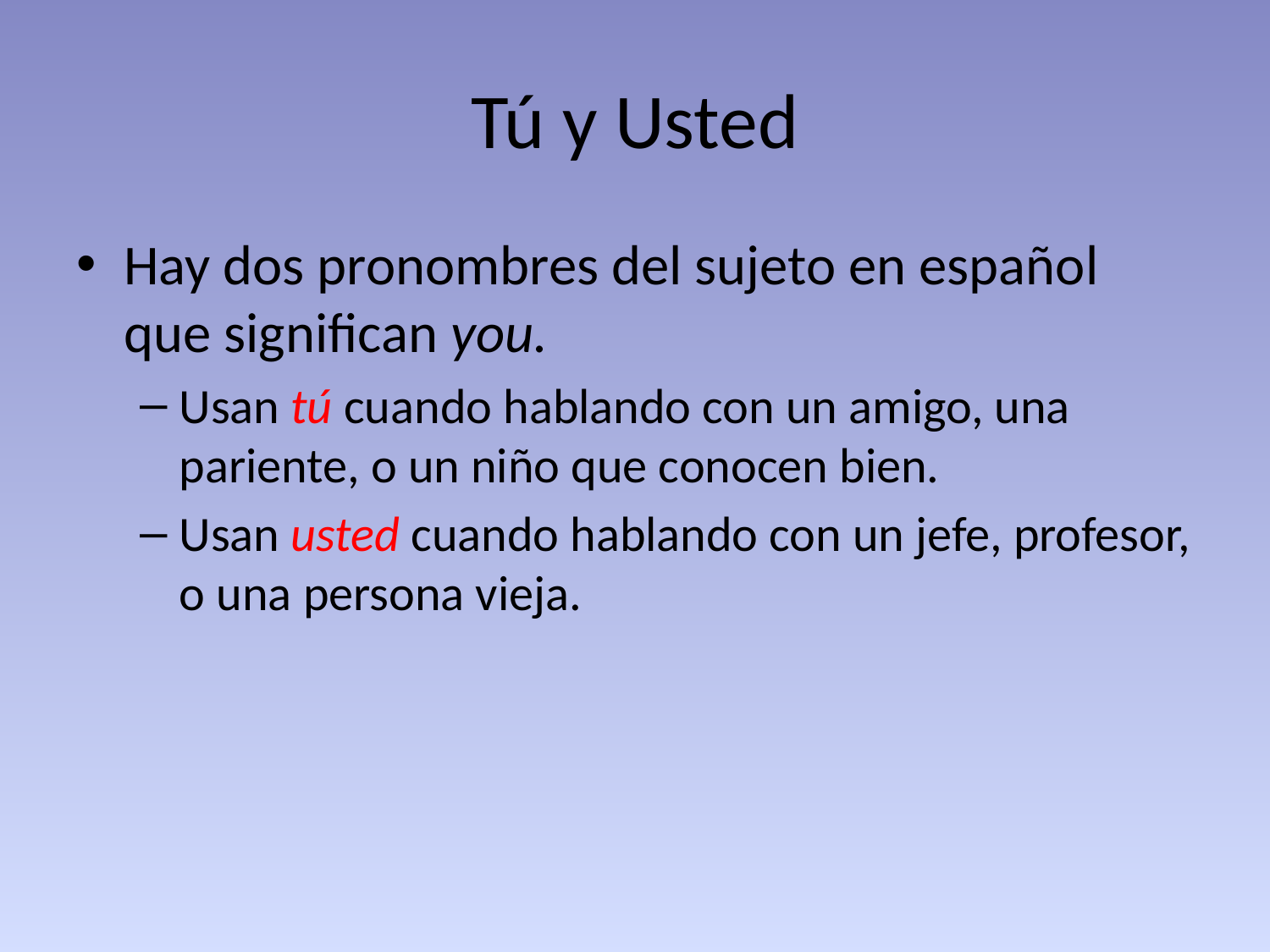

# Tú y Usted
Hay dos pronombres del sujeto en español que significan you.
Usan tú cuando hablando con un amigo, una pariente, o un niño que conocen bien.
Usan usted cuando hablando con un jefe, profesor, o una persona vieja.